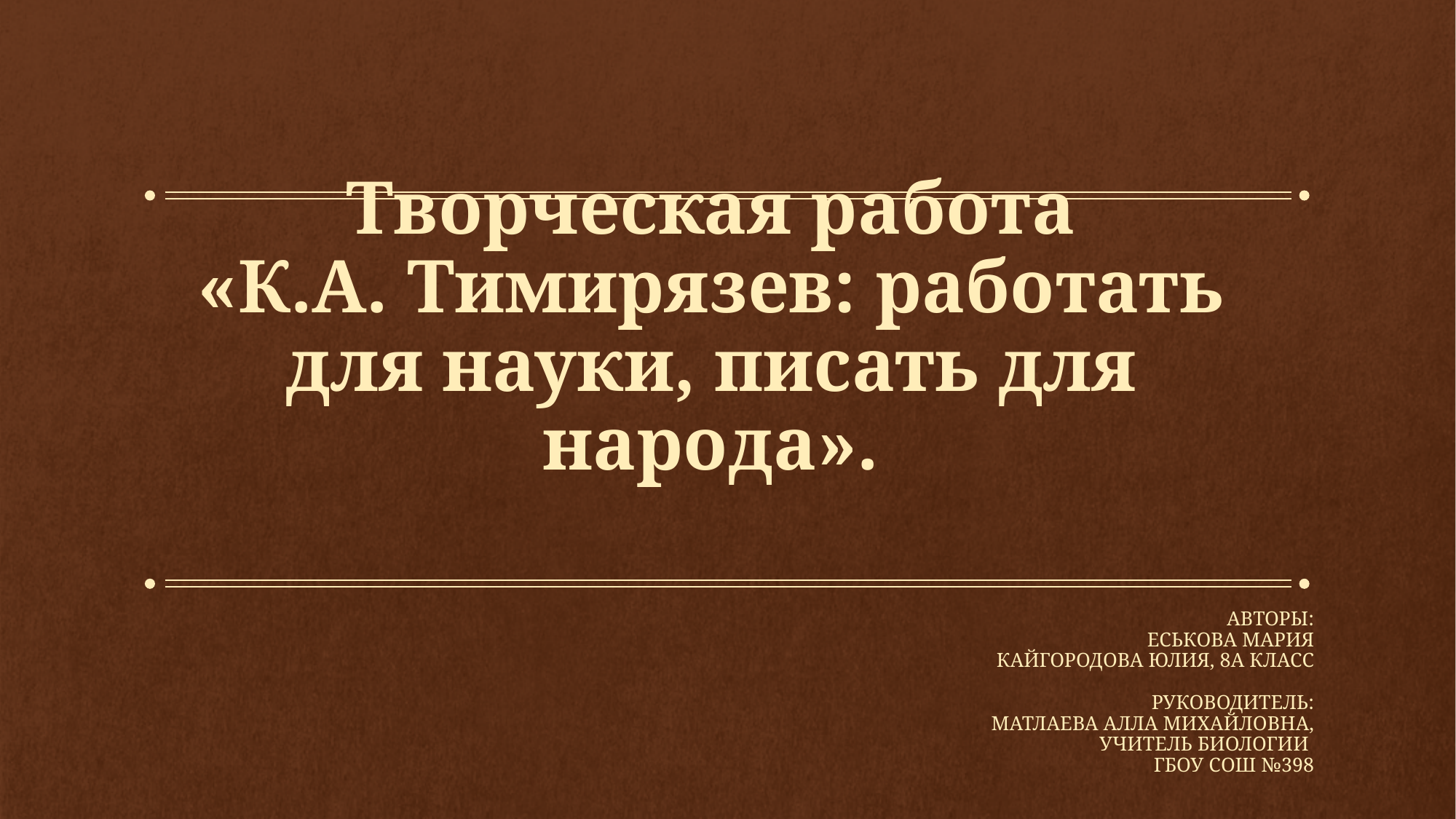

# Творческая работа «К.А. Тимирязев: работать для науки, писать для народа».

Авторы:
Еськова Мария
Кайгородова Юлия, 8а класс

Руководитель:
Матлаева Алла Михайловна,
учитель биологии
ГБОУ СОШ №398